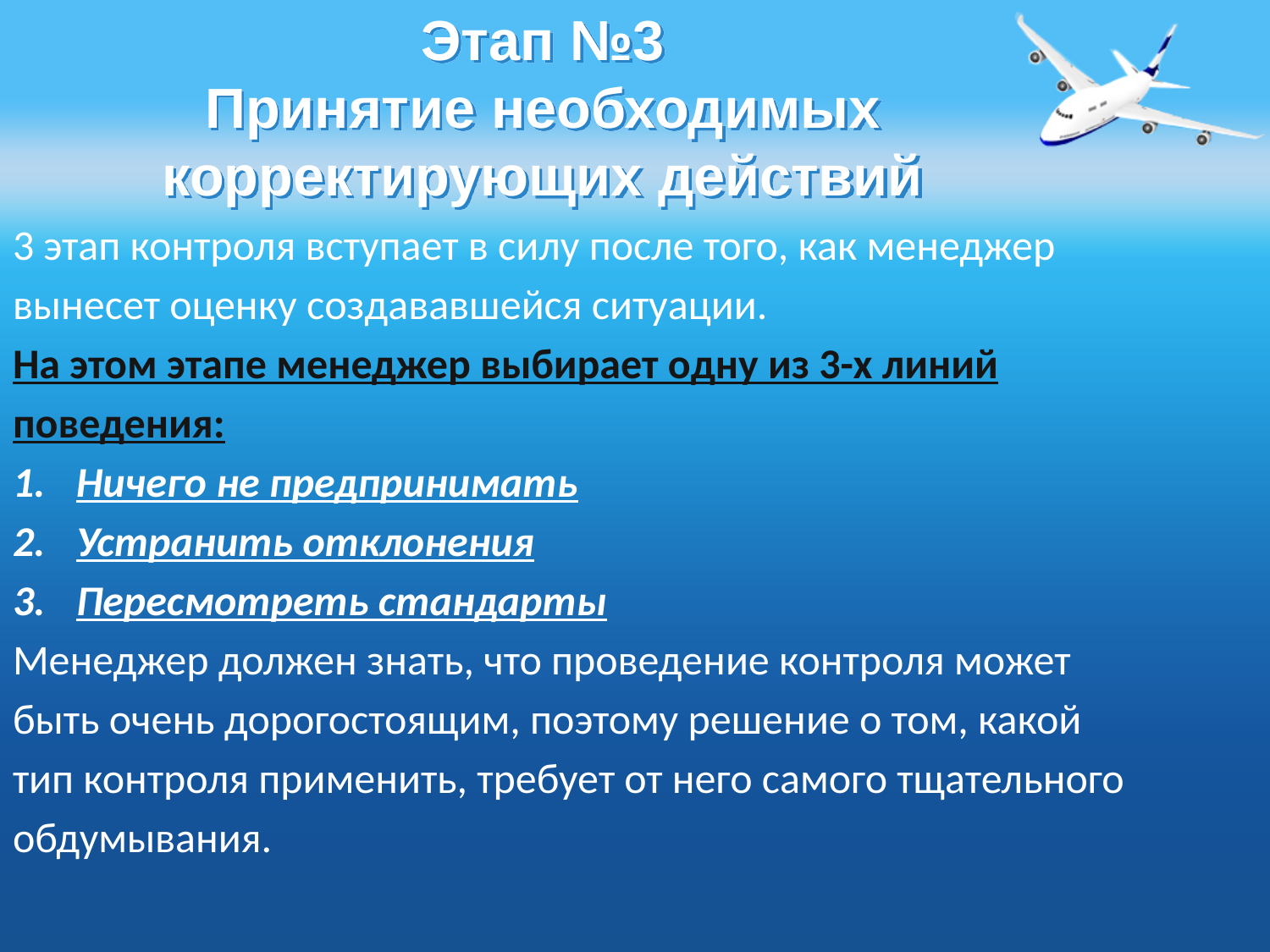

# Этап №3 Принятие необходимых корректирующих действий
3 этап контроля вступает в силу после того, как менеджер
вынесет оценку создававшейся ситуации.
На этом этапе менеджер выбирает одну из 3-х линий
поведения:
Ничего не предпринимать
Устранить отклонения
Пересмотреть стандарты
Менеджер должен знать, что проведение контроля может
быть очень дорогостоящим, поэтому решение о том, какой
тип контроля применить, требует от него самого тщательного
обдумывания.